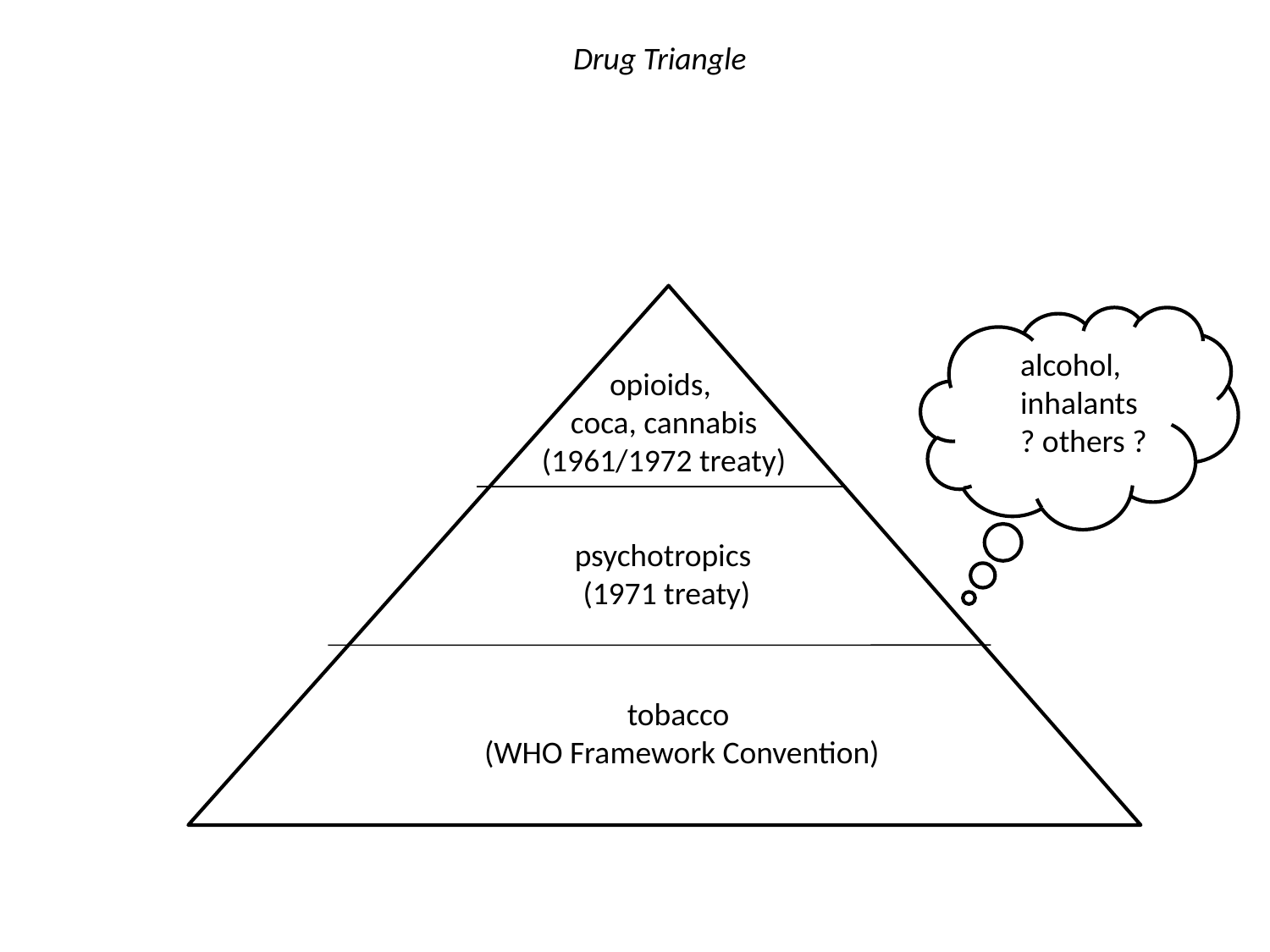

Drug Triangle
o

alcohol,
inhalants
? others ?
  opioids,
   coca, cannabis
   (1961/1972 treaty)
psychotropics
(1971 treaty)
tobacco
(WHO Framework Convention)